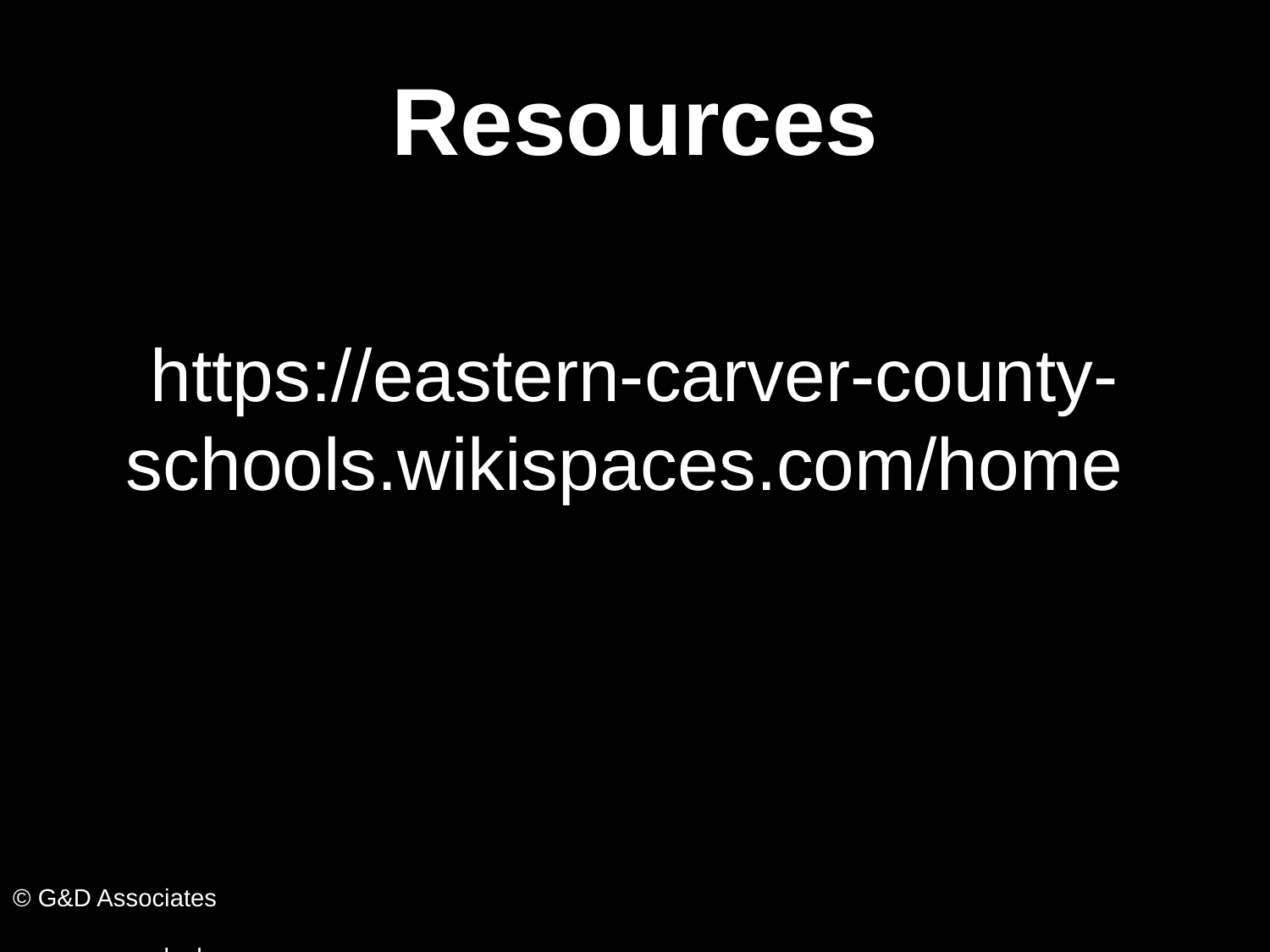

# Resources

https://eastern-carver-county-schools.wikispaces.com/home

© G&D Associates                                                          www.gregorydenby.com